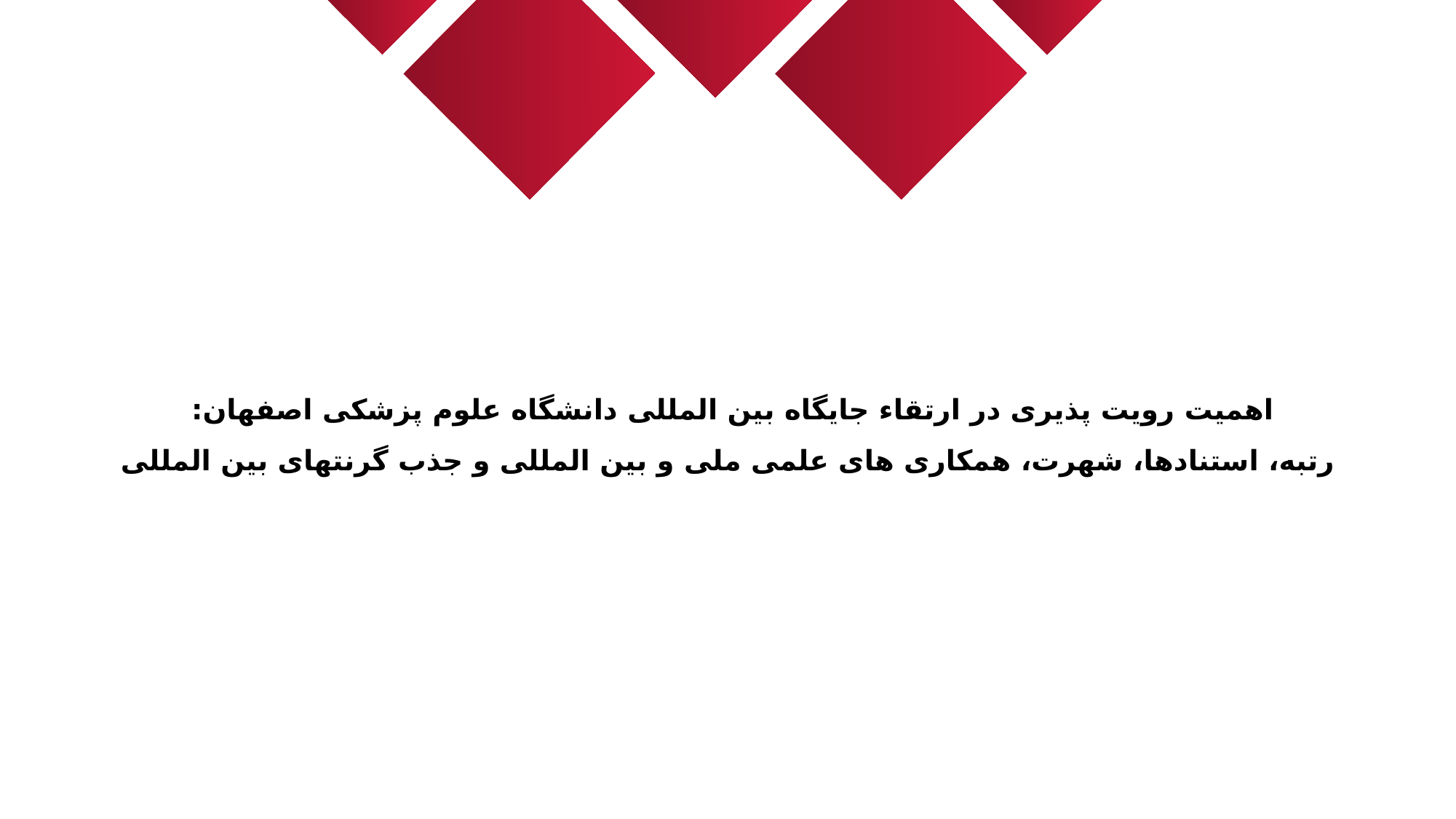

# اهمیت رویت پذیری در ارتقاء جایگاه بین المللی دانشگاه علوم پزشکی اصفهان: رتبه، استنادها، شهرت، همکاری های علمی ملی و بین المللی و جذب گرنتهای بین المللی